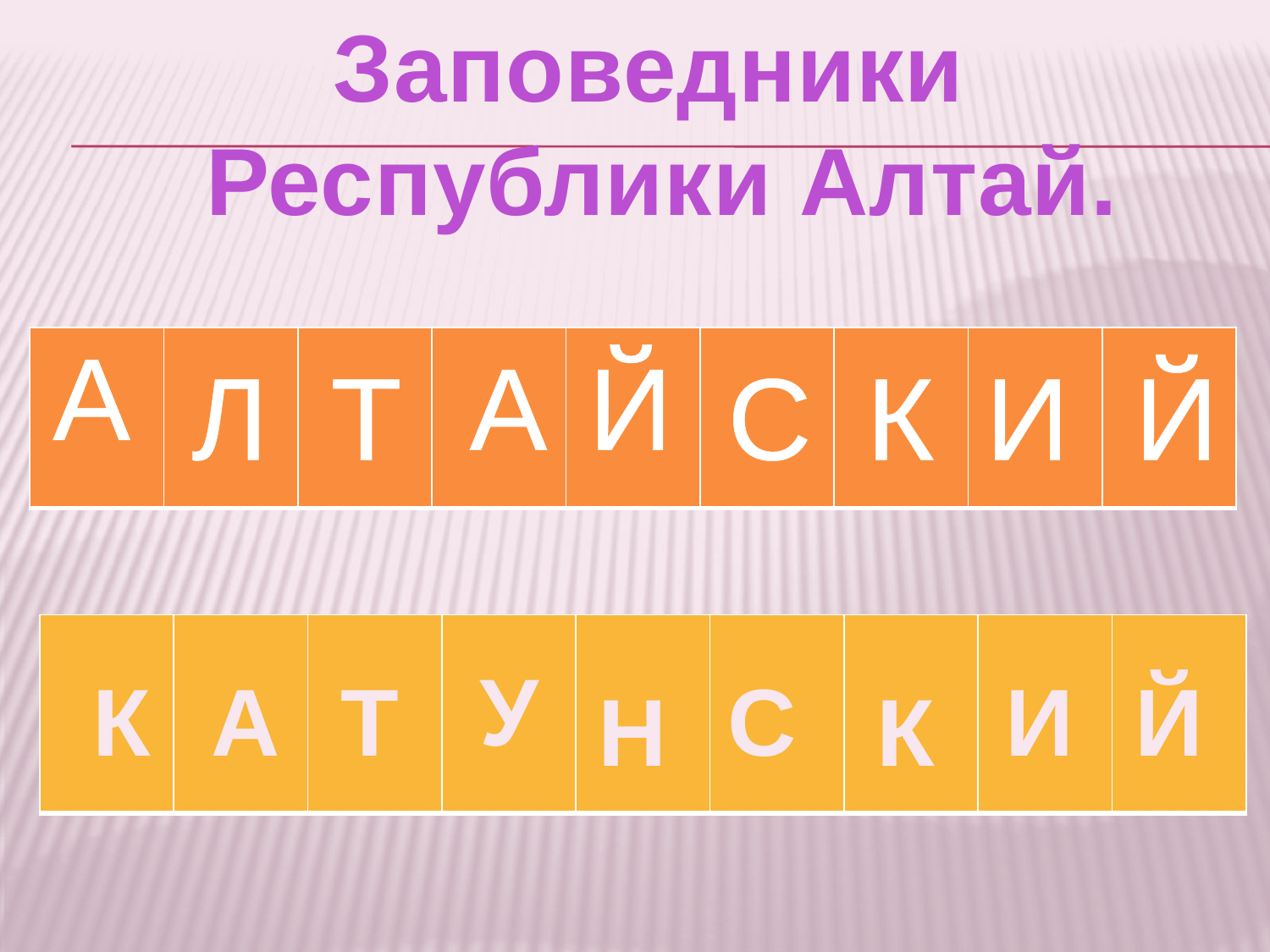

Заповедники
Республики Алтай.
А
|  |  |  |  |  |  |  |  |  |
| --- | --- | --- | --- | --- | --- | --- | --- | --- |
А
Й
Л
Т
С
К
И
Й
|  |  |  |  |  |  |  |  |  |
| --- | --- | --- | --- | --- | --- | --- | --- | --- |
У
К
А
Т
С
И
Й
Н
К